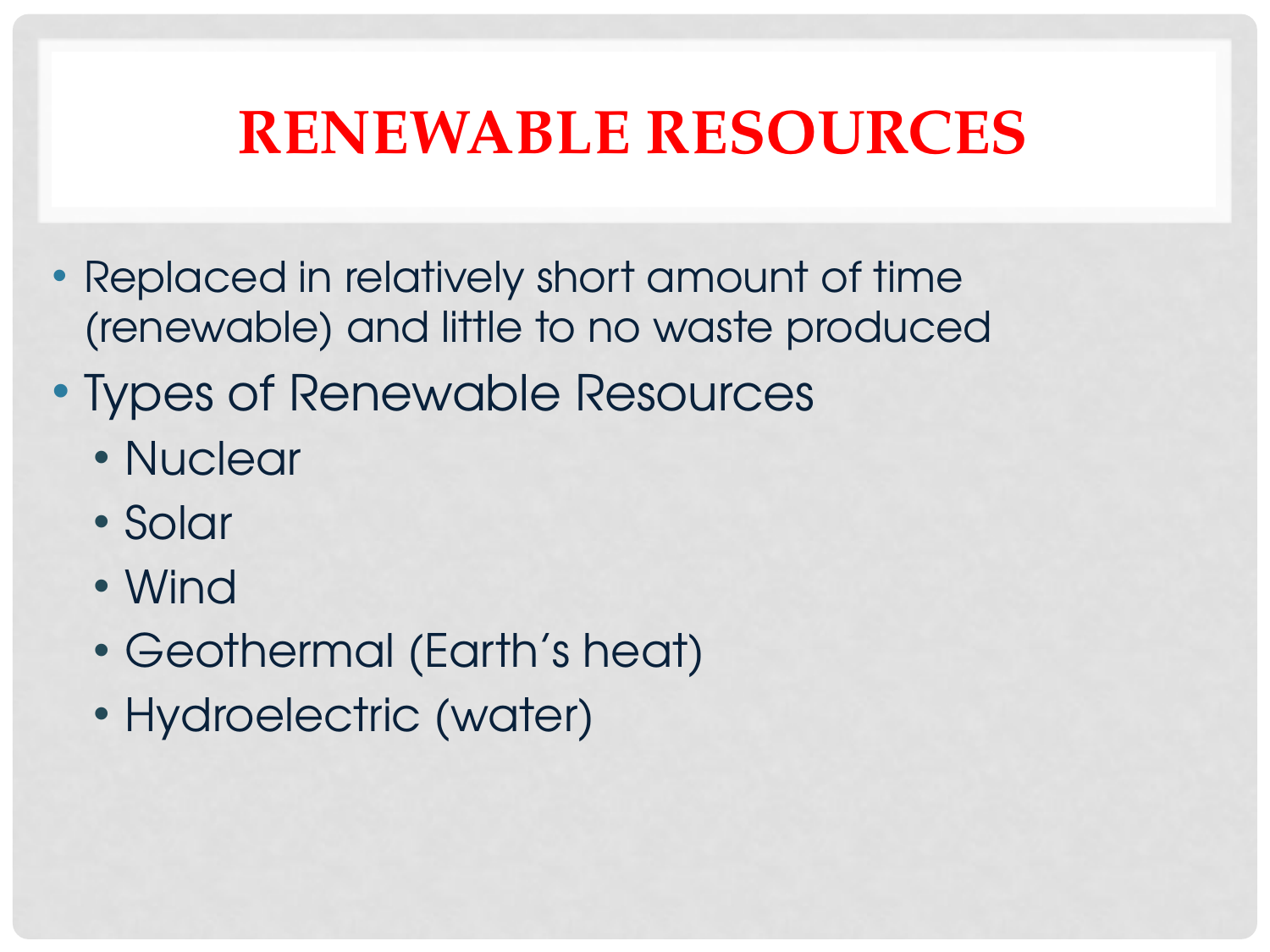

# Renewable resources
Replaced in relatively short amount of time (renewable) and little to no waste produced
Types of Renewable Resources
Nuclear
Solar
Wind
Geothermal (Earth’s heat)
Hydroelectric (water)